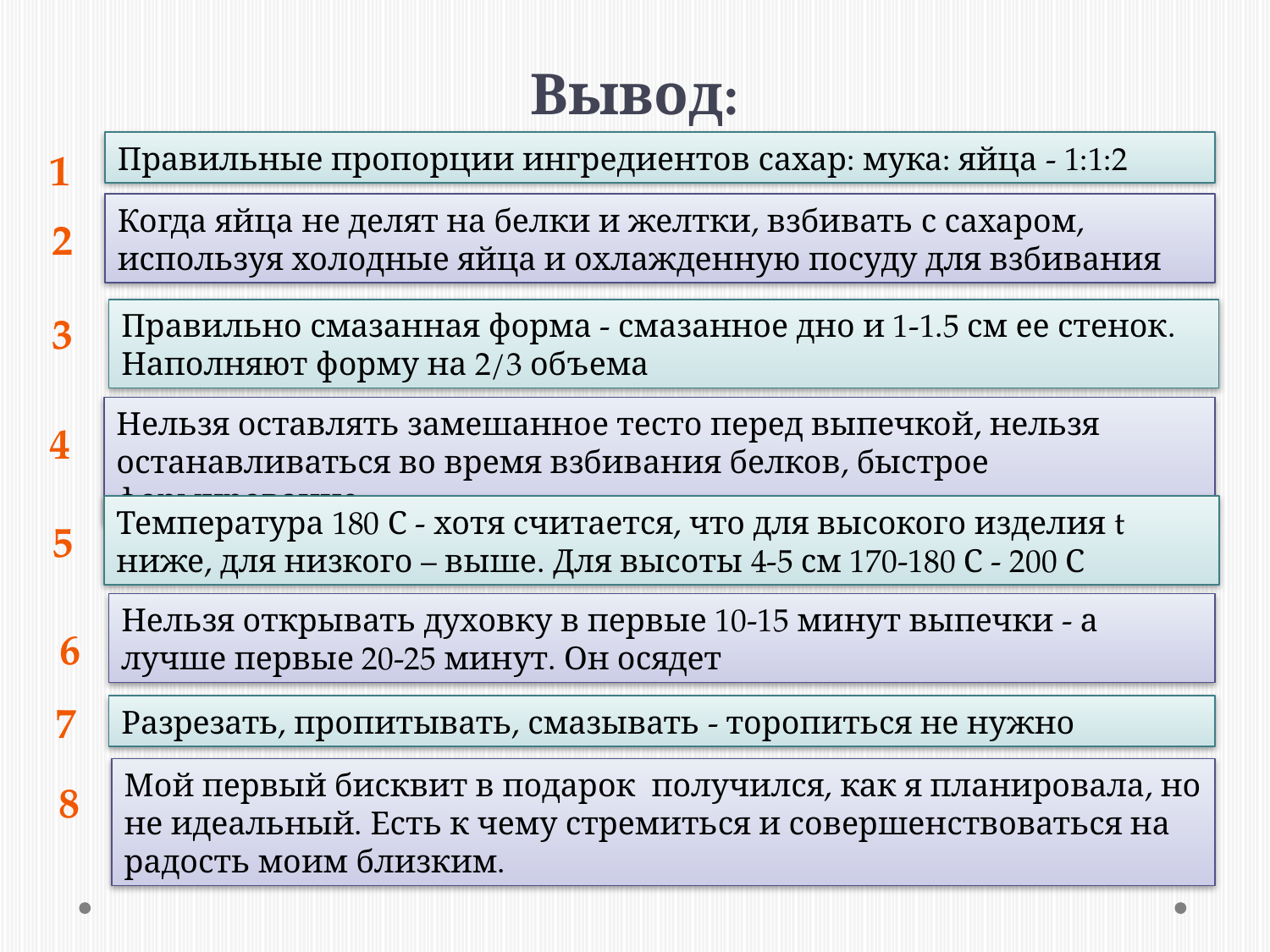

# Вывод:
Правильные пропорции ингредиентов сахар: мука: яйца - 1:1:2
1
Когда яйца не делят на белки и желтки, взбивать с сахаром, используя холодные яйца и охлажденную посуду для взбивания
2
Правильно смазанная форма - смазанное дно и 1-1.5 см ее стенок. Наполняют форму на 2/3 объема
3
Нельзя оставлять замешанное тесто перед выпечкой, нельзя останавливаться во время взбивания белков, быстрое формирование
4
Температура 180 С - хотя считается, что для высокого изделия t ниже, для низкого – выше. Для высоты 4-5 см 170-180 С - 200 С
5
Нельзя открывать духовку в первые 10-15 минут выпечки - а лучше первые 20-25 минут. Он осядет
6
7
Разрезать, пропитывать, смазывать - торопиться не нужно
Мой первый бисквит в подарок  получился, как я планировала, но не идеальный. Есть к чему стремиться и совершенствоваться на радость моим близким.
8